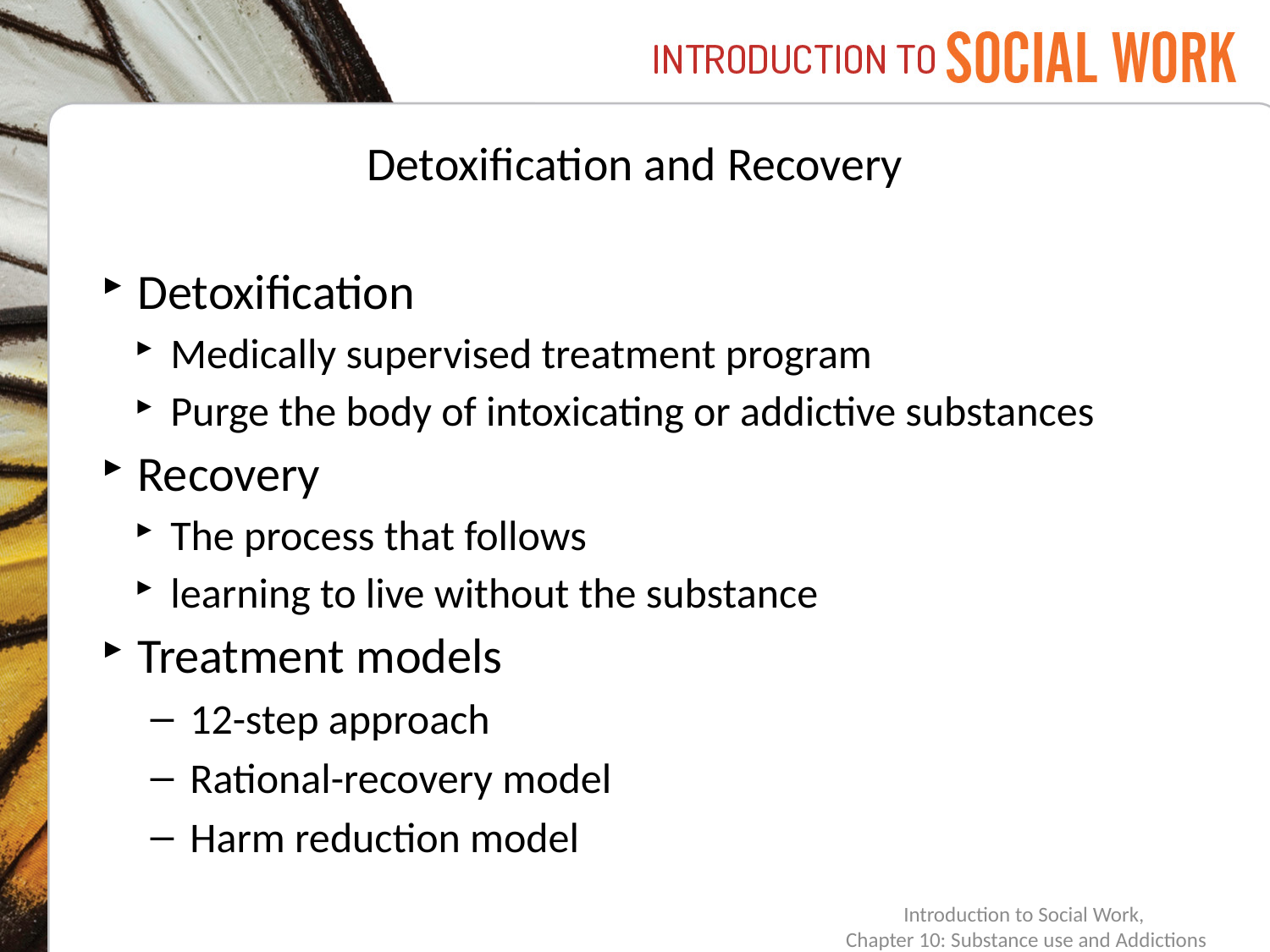

# Detoxification and Recovery
Detoxification
Medically supervised treatment program
Purge the body of intoxicating or addictive substances
Recovery
The process that follows
learning to live without the substance
Treatment models
12-step approach
Rational-recovery model
Harm reduction model

Introduction to Social Work,
Chapter 10: Substance use and Addictions